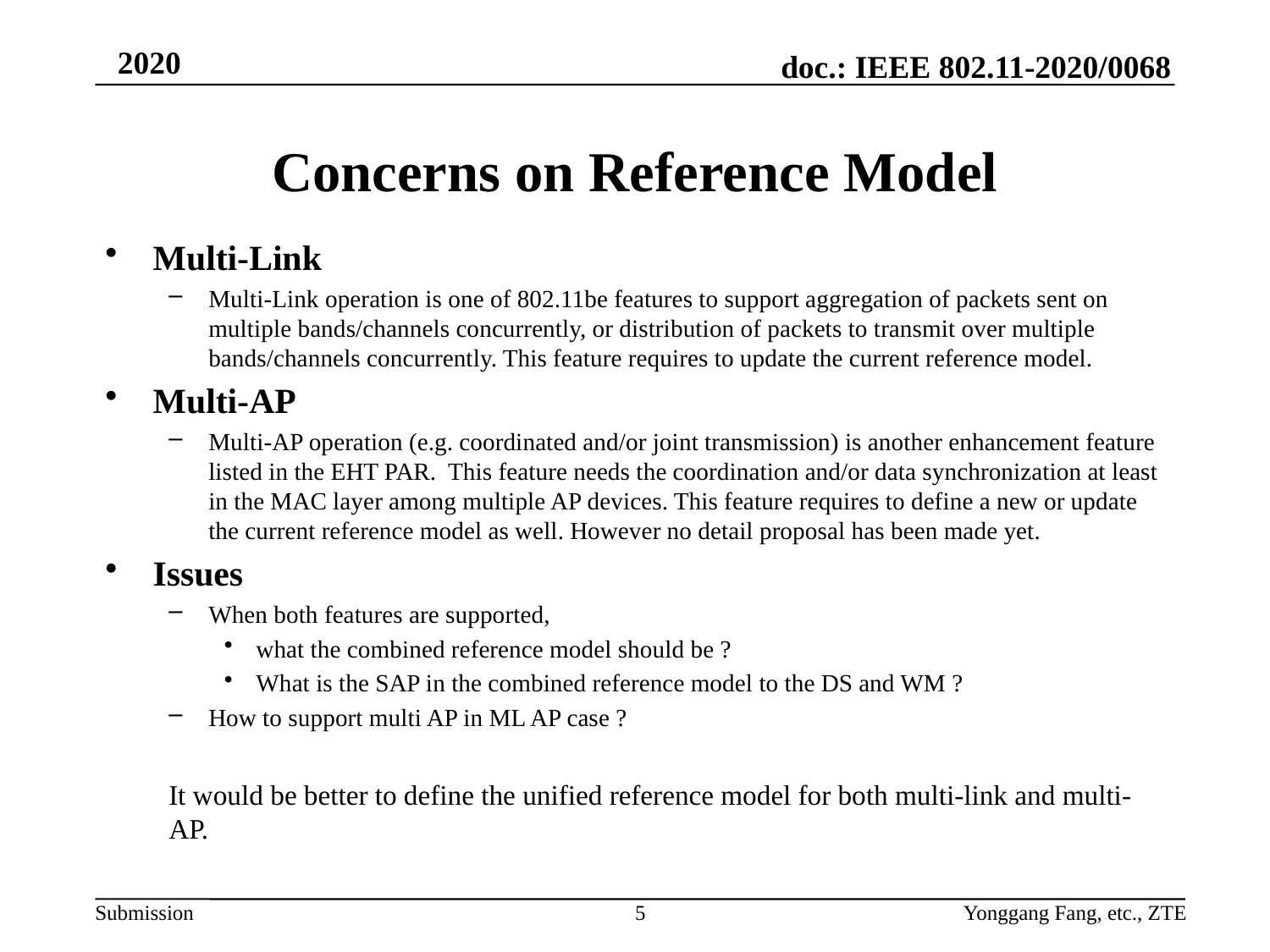

# Concerns on Reference Model
Multi-Link
Multi-Link operation is one of 802.11be features to support aggregation of packets sent on multiple bands/channels concurrently, or distribution of packets to transmit over multiple bands/channels concurrently. This feature requires to update the current reference model.
Multi-AP
Multi-AP operation (e.g. coordinated and/or joint transmission) is another enhancement feature listed in the EHT PAR.  This feature needs the coordination and/or data synchronization at least in the MAC layer among multiple AP devices. This feature requires to define a new or update the current reference model as well. However no detail proposal has been made yet.
Issues
When both features are supported,
what the combined reference model should be ?
What is the SAP in the combined reference model to the DS and WM ?
How to support multi AP in ML AP case ?

It would be better to define the unified reference model for both multi-link and multi-AP.

5
Yonggang Fang, etc., ZTE